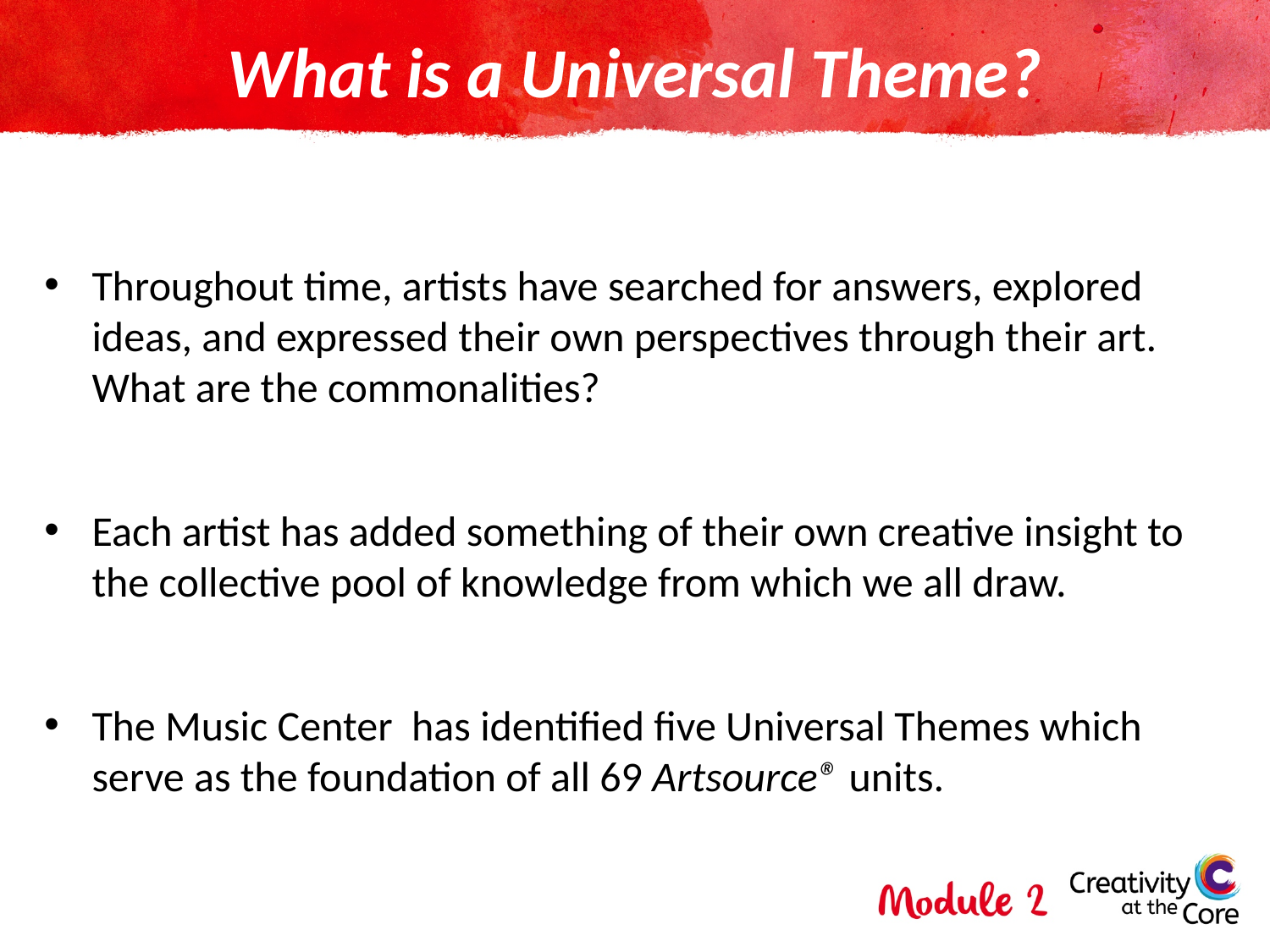

# What is a Universal Theme?

Throughout time, artists have searched for answers, explored ideas, and expressed their own perspectives through their art. What are the commonalities?

Each artist has added something of their own creative insight to the collective pool of knowledge from which we all draw.

The Music Center  has identified five Universal Themes which serve as the foundation of all 69 Artsource® units.